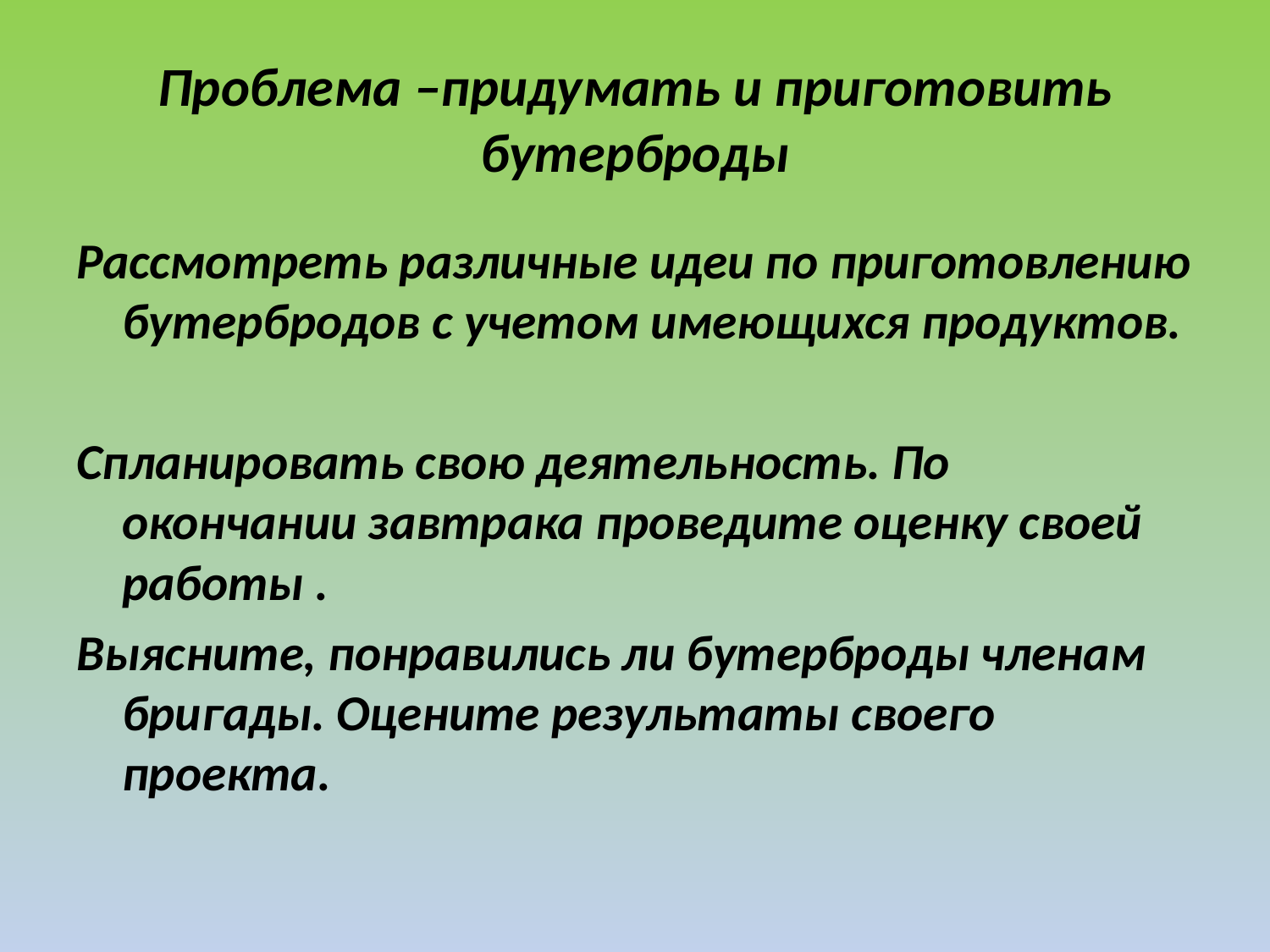

# Проблема –придумать и приготовить бутерброды
Рассмотреть различные идеи по приготовлению бутербродов с учетом имеющихся продуктов.

Спланировать свою деятельность. По окончании завтрака проведите оценку своей работы .
Выясните, понравились ли бутерброды членам бригады. Оцените результаты своего проекта.